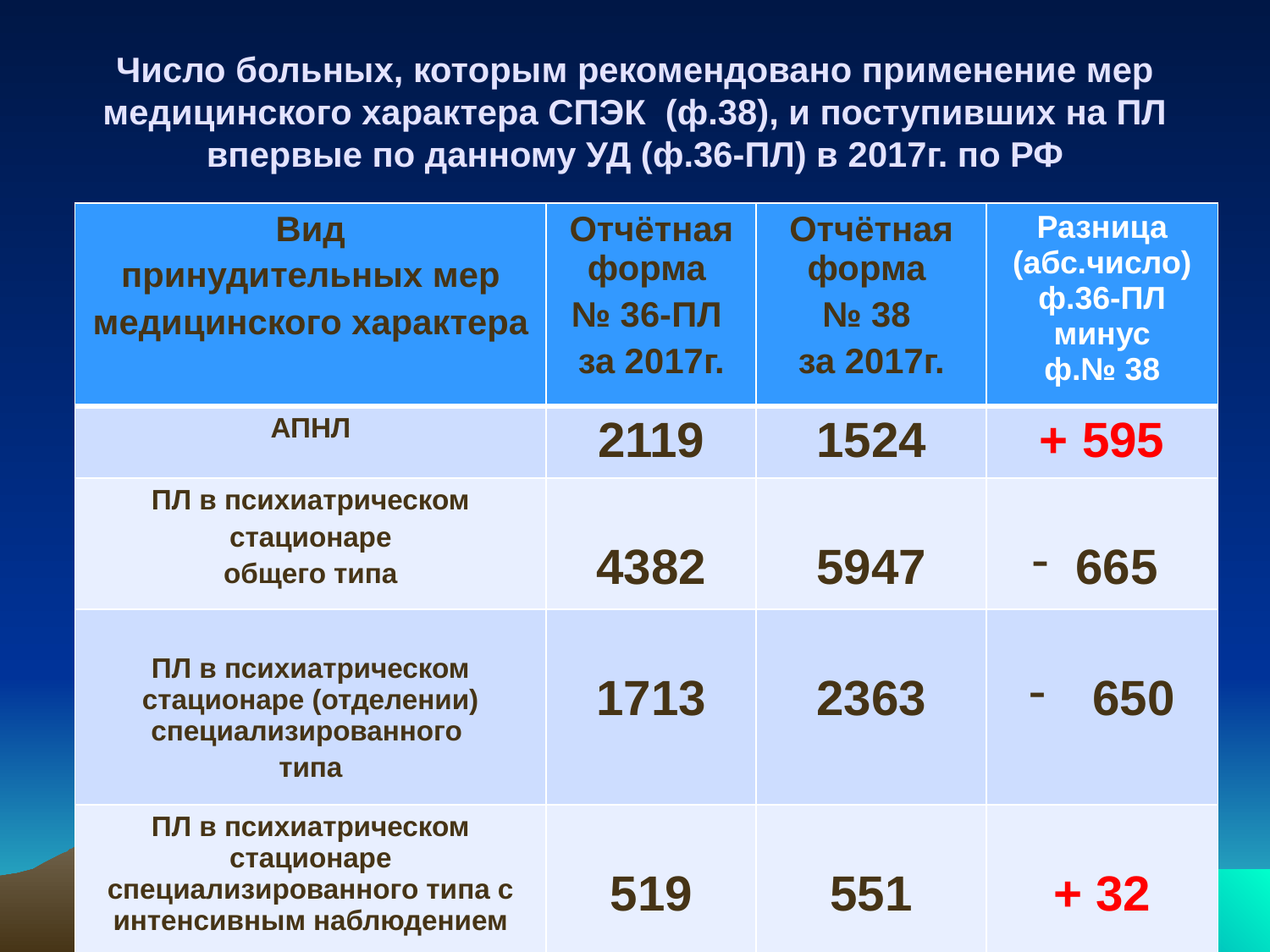

# Число больных, которым рекомендовано применение мер медицинского характера СПЭК  (ф.38), и поступивших на ПЛ впервые по данному УД (ф.36-ПЛ) в 2017г. по РФ
| Вид принудительных мер медицинского характера | Отчётная форма № 36-ПЛ за 2017г. | Отчётная форма № 38 за 2017г. | Разница (абс.число) ф.36-ПЛ минус ф.№ 38 |
| --- | --- | --- | --- |
| АПНЛ | 2119 | 1524 | + 595 |
| ПЛ в психиатрическом стационаре общего типа | 4382 | 5947 | 665 |
| ПЛ в психиатрическом стационаре (отделении) специализированного типа | 1713 | 2363 | 650 |
| ПЛ в психиатрическом стационаре специализированного типа с интенсивным наблюдением | 519 | 551 | + 32 |